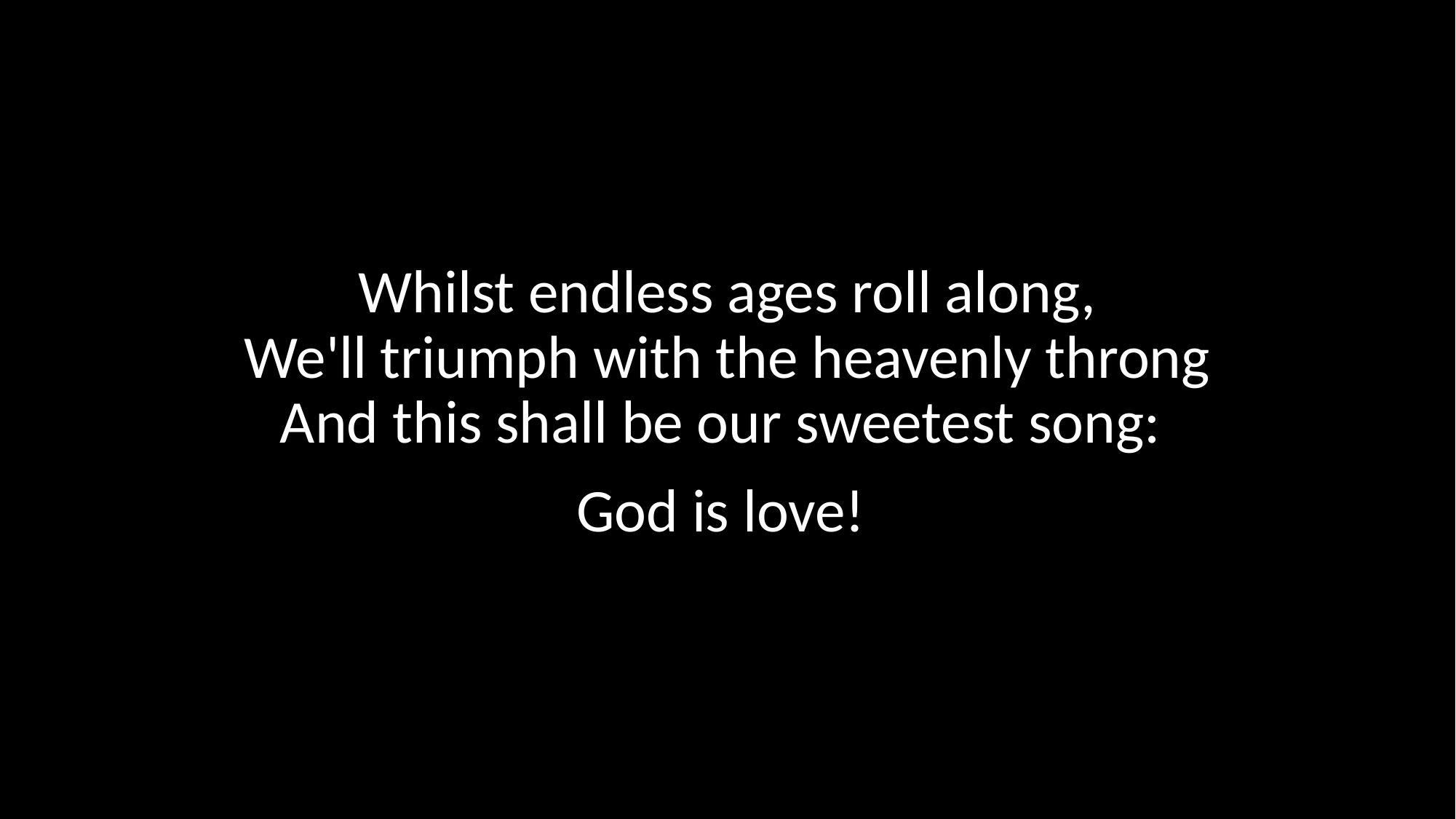

Whilst endless ages roll along,
We'll triumph with the heavenly throng
And this shall be our sweetest song:
God is love!